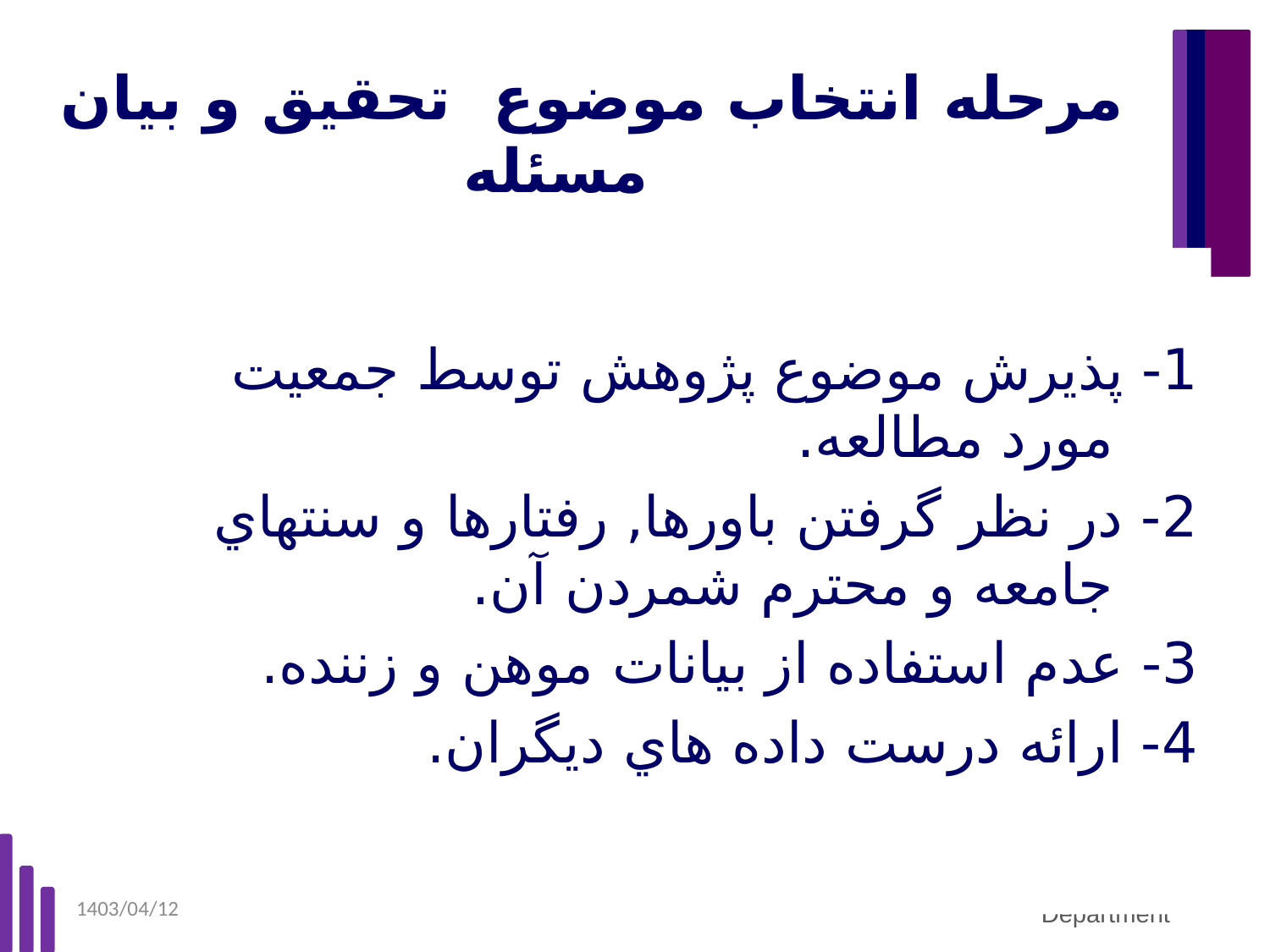

# مرحله انتخاب موضوع  تحقيق و بيان مسئله

1- پذيرش موضوع پژوهش توسط جمعيت مورد مطالعه.
2- در نظر گرفتن باورها, رفتارها و سنتهاي جامعه و محترم شمردن آن.
3- عدم استفاده از بيانات موهن و زننده.
4- ارائه درست داده هاي ديگران.
1403/04/12